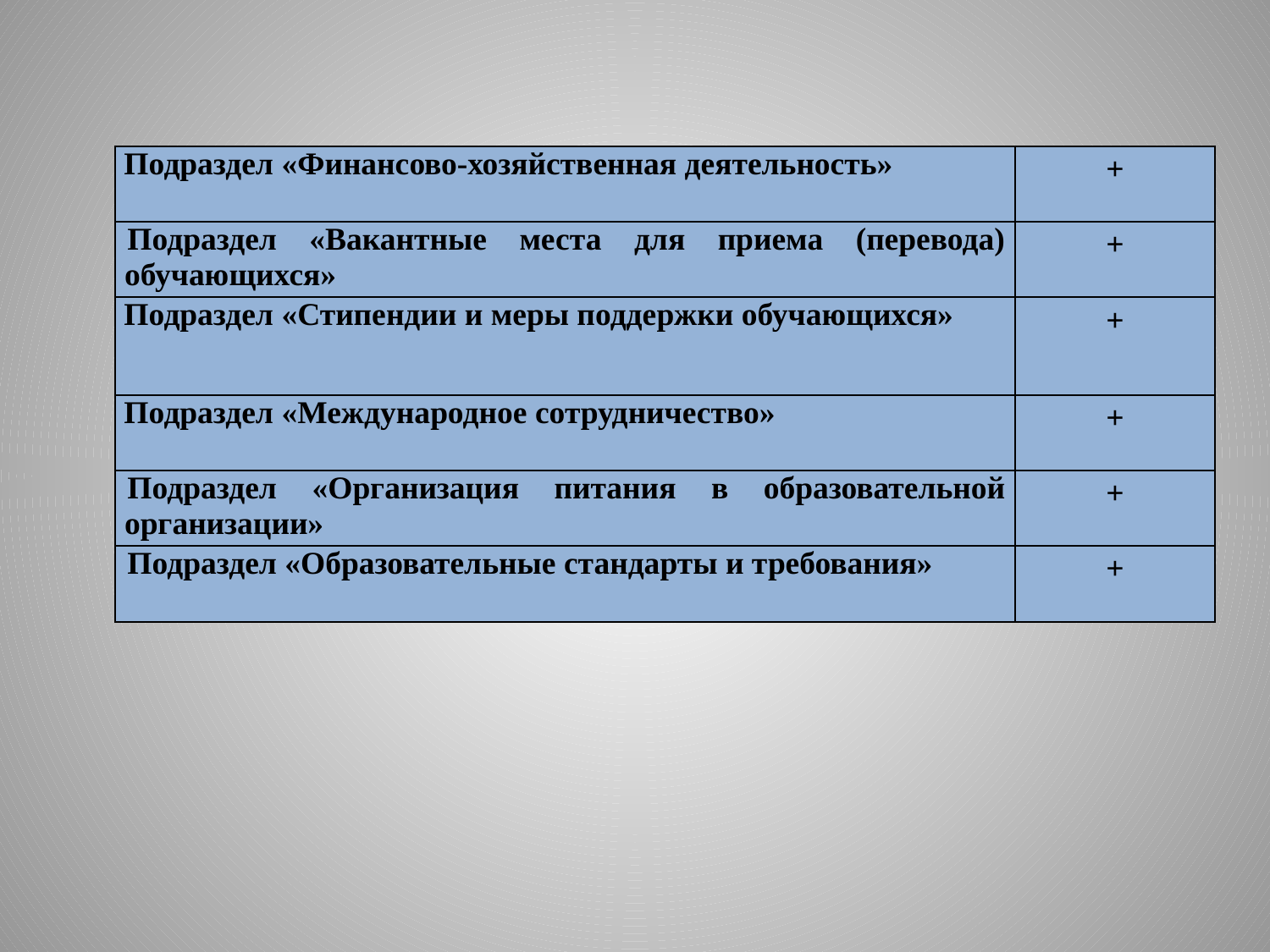

| Подраздел «Финансово-хозяйственная деятельность» | + |
| --- | --- |
| Подраздел «Вакантные места для приема (перевода) обучающихся» | + |
| Подраздел «Стипендии и меры поддержки обучающихся» | + |
| Подраздел «Международное сотрудничество» | + |
| Подраздел «Организация питания в образовательной организации» | + |
| Подраздел «Образовательные стандарты и требования» | + |